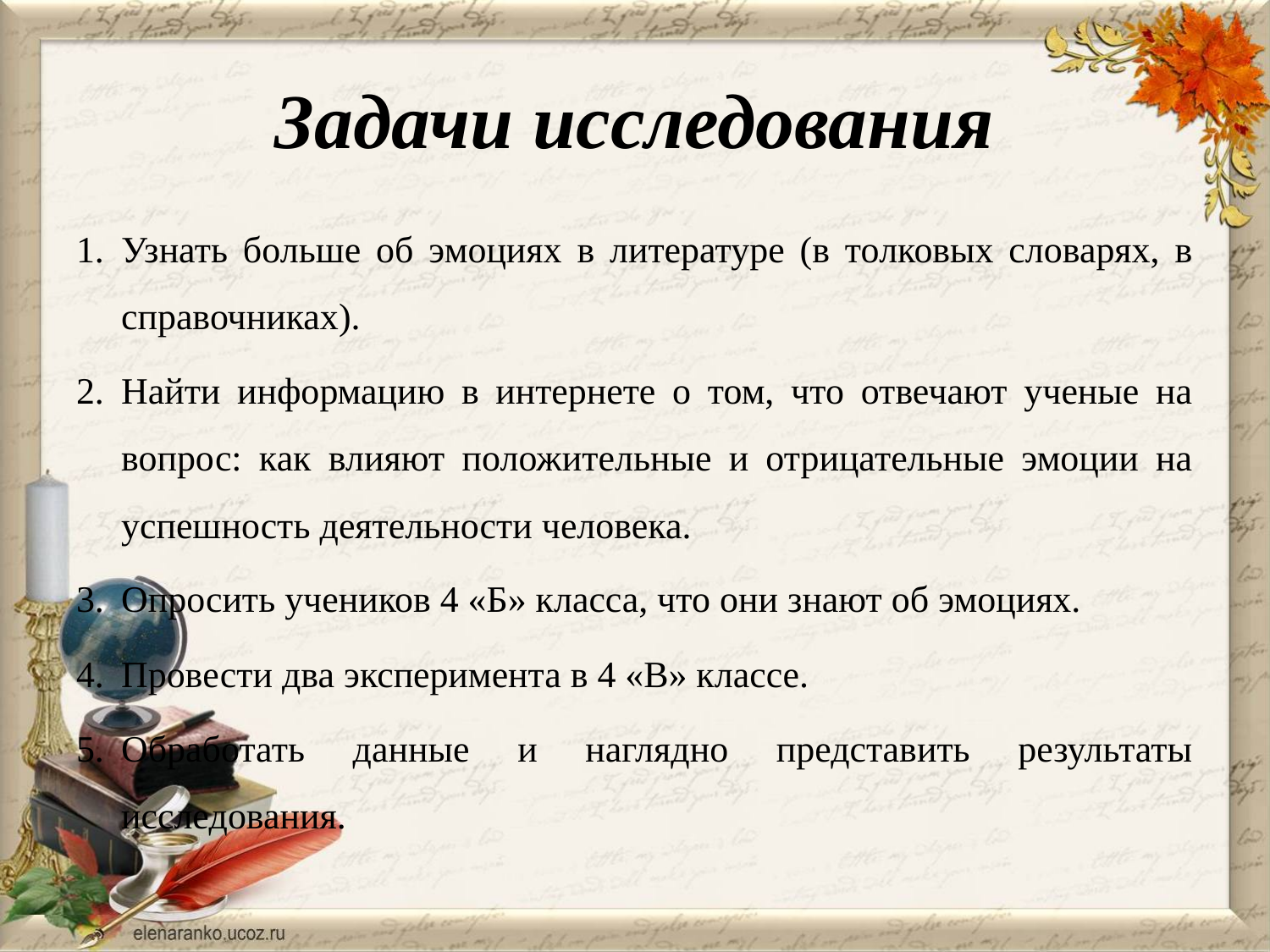

# Задачи исследования
Узнать больше об эмоциях в литературе (в толковых словарях, в справочниках).
Найти информацию в интернете о том, что отвечают ученые на вопрос: как влияют положительные и отрицательные эмоции на успешность деятельности человека.
Опросить учеников 4 «Б» класса, что они знают об эмоциях.
Провести два эксперимента в 4 «В» классе.
Обработать данные и наглядно представить результаты исследования.